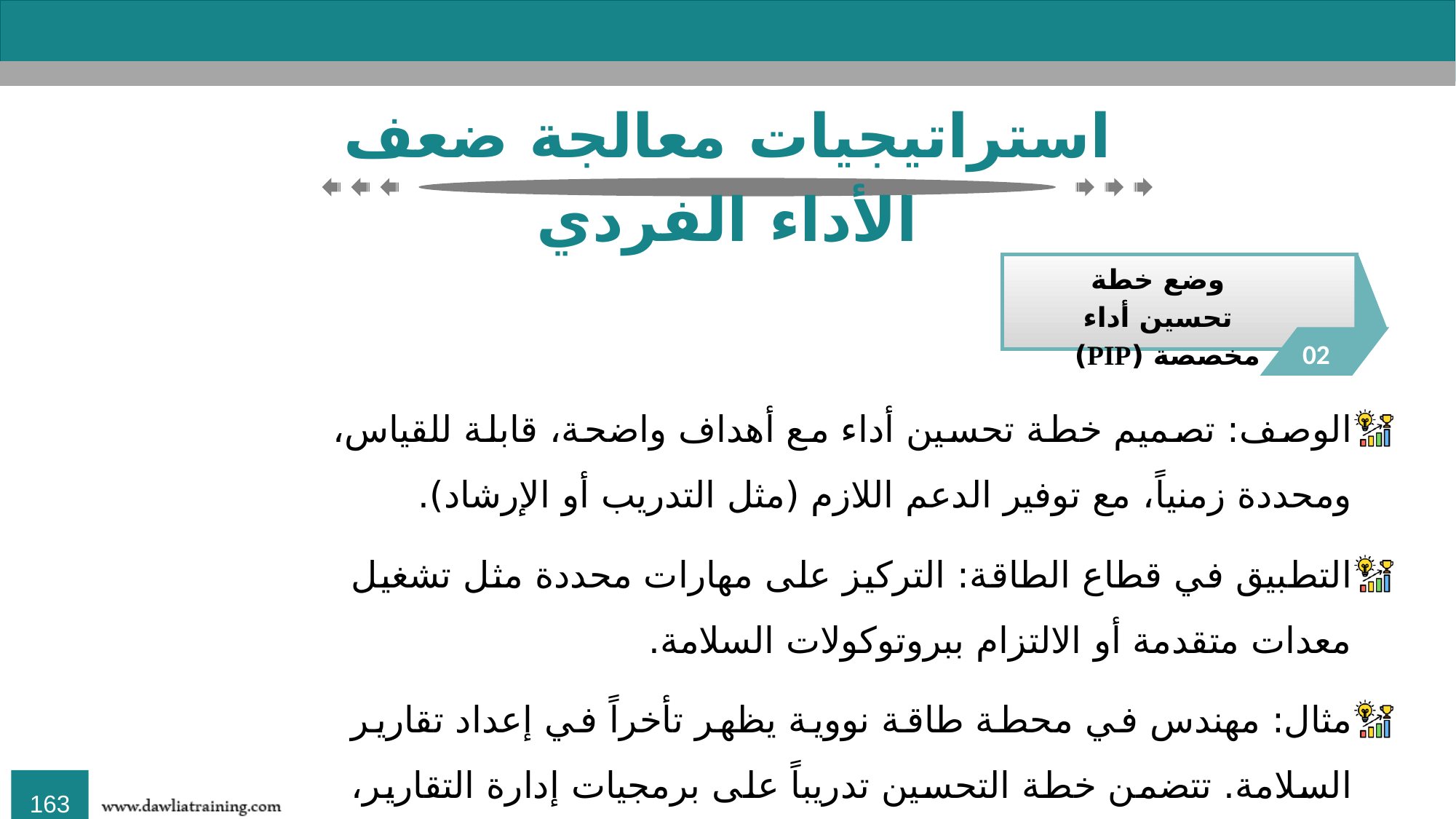

استراتيجيات معالجة ضعف الأداء الفردي

وضع خطة تحسين أداء مخصصة (PIP)

02
الوصف: تصميم خطة تحسين أداء مع أهداف واضحة، قابلة للقياس، ومحددة زمنياً، مع توفير الدعم اللازم (مثل التدريب أو الإرشاد).
التطبيق في قطاع الطاقة: التركيز على مهارات محددة مثل تشغيل معدات متقدمة أو الالتزام ببروتوكولات السلامة.
مثال: مهندس في محطة طاقة نووية يظهر تأخراً في إعداد تقارير السلامة. تتضمن خطة التحسين تدريباً على برمجيات إدارة التقارير، مع مراجعة أسبوعية لمدة شهر.